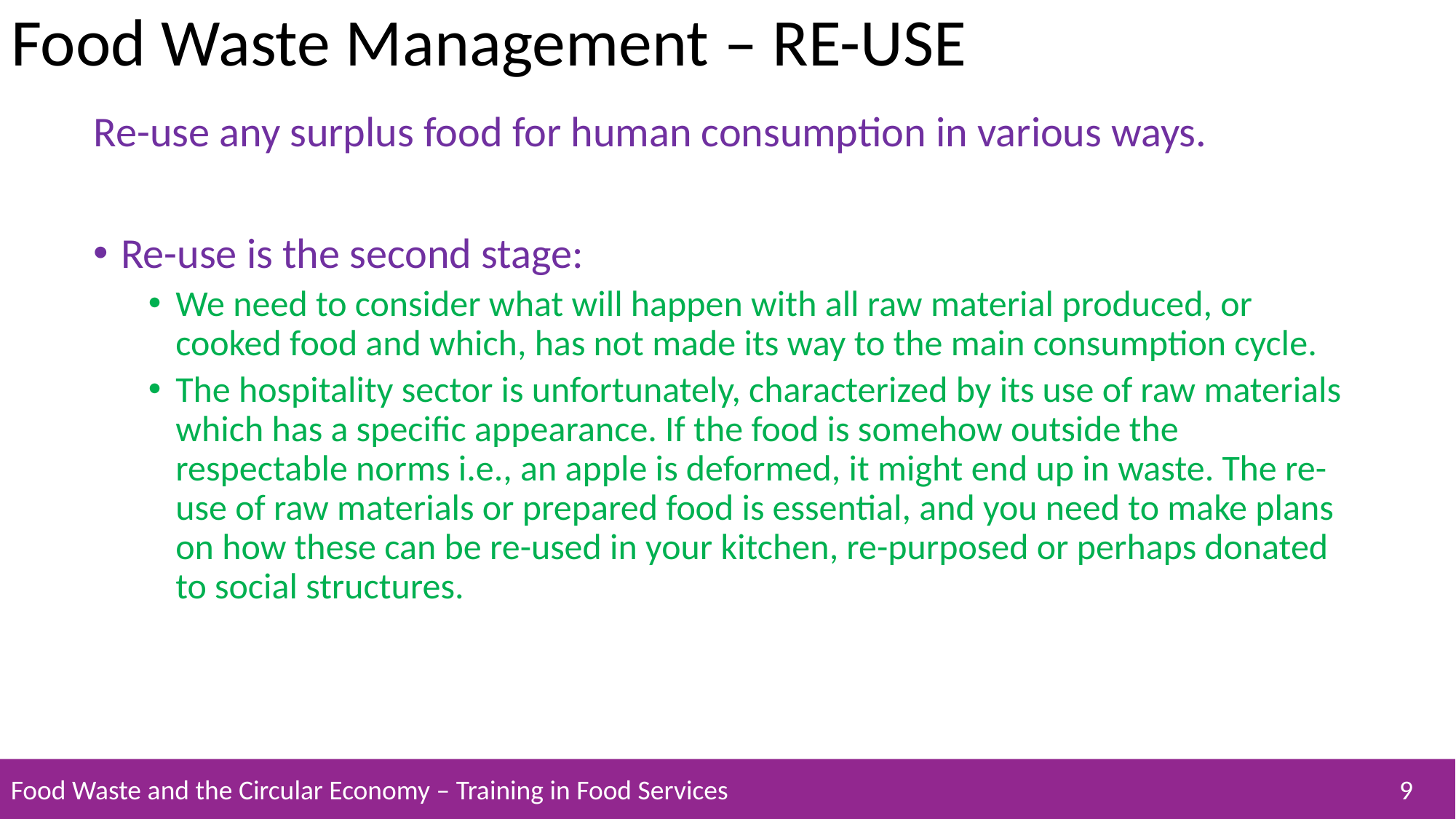

# Food Waste Management – RE-USE
Re-use any surplus food for human consumption in various ways.

Re-use is the second stage:
We need to consider what will happen with all raw material produced, or cooked food and which, has not made its way to the main consumption cycle.
The hospitality sector is unfortunately, characterized by its use of raw materials which has a specific appearance. If the food is somehow outside the respectable norms i.e., an apple is deformed, it might end up in waste. The re-use of raw materials or prepared food is essential, and you need to make plans on how these can be re-used in your kitchen, re-purposed or perhaps donated to social structures.